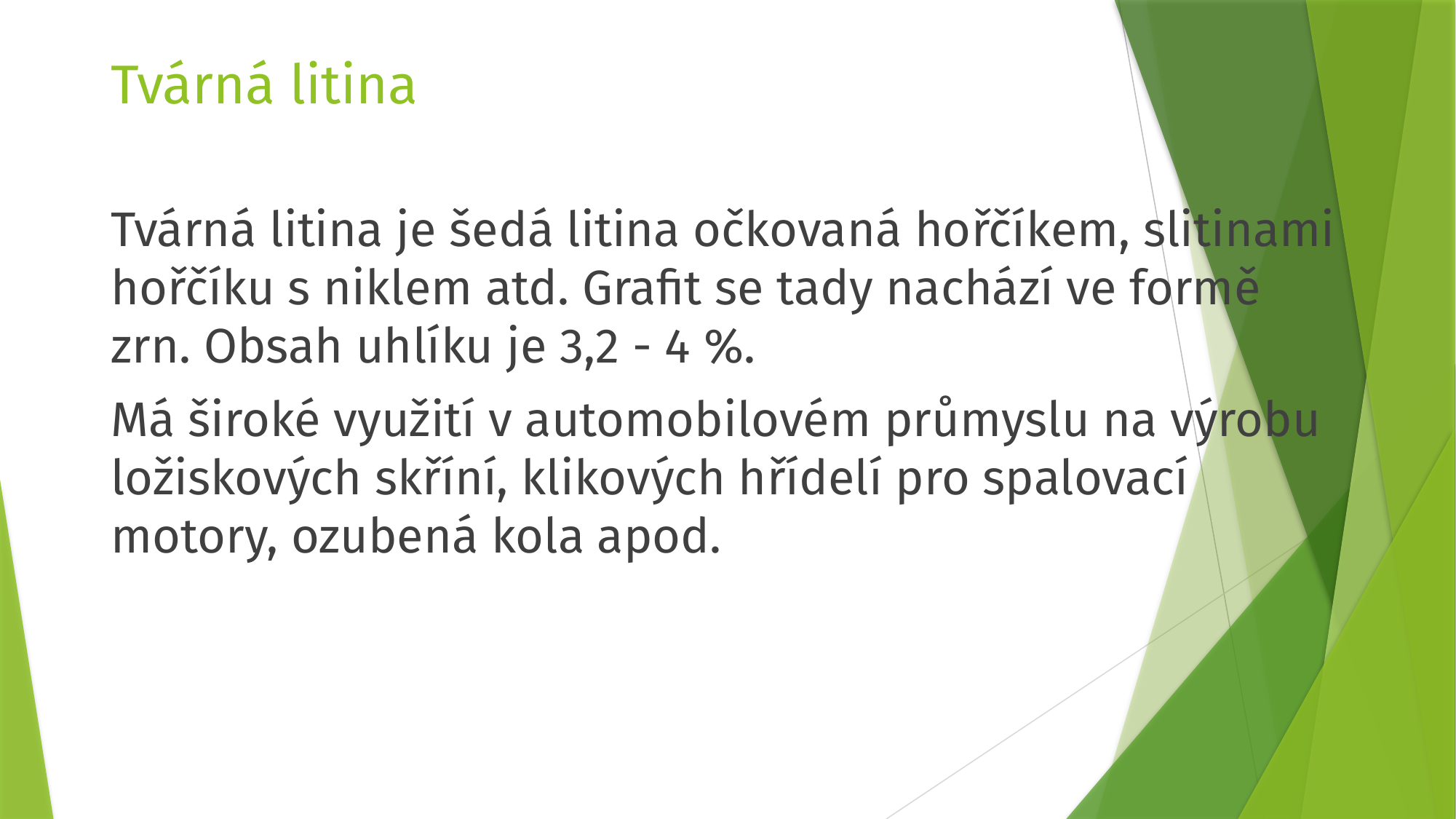

# Tvárná litina
Tvárná litina je šedá litina očkovaná hořčíkem, slitinami hořčíku s niklem atd. Grafit se tady nachází ve formě zrn. Obsah uhlíku je 3,2 - 4 %.
Má široké využití v automobilovém průmyslu na výrobu ložiskových skříní, klikových hřídelí pro spalovací motory, ozubená kola apod.